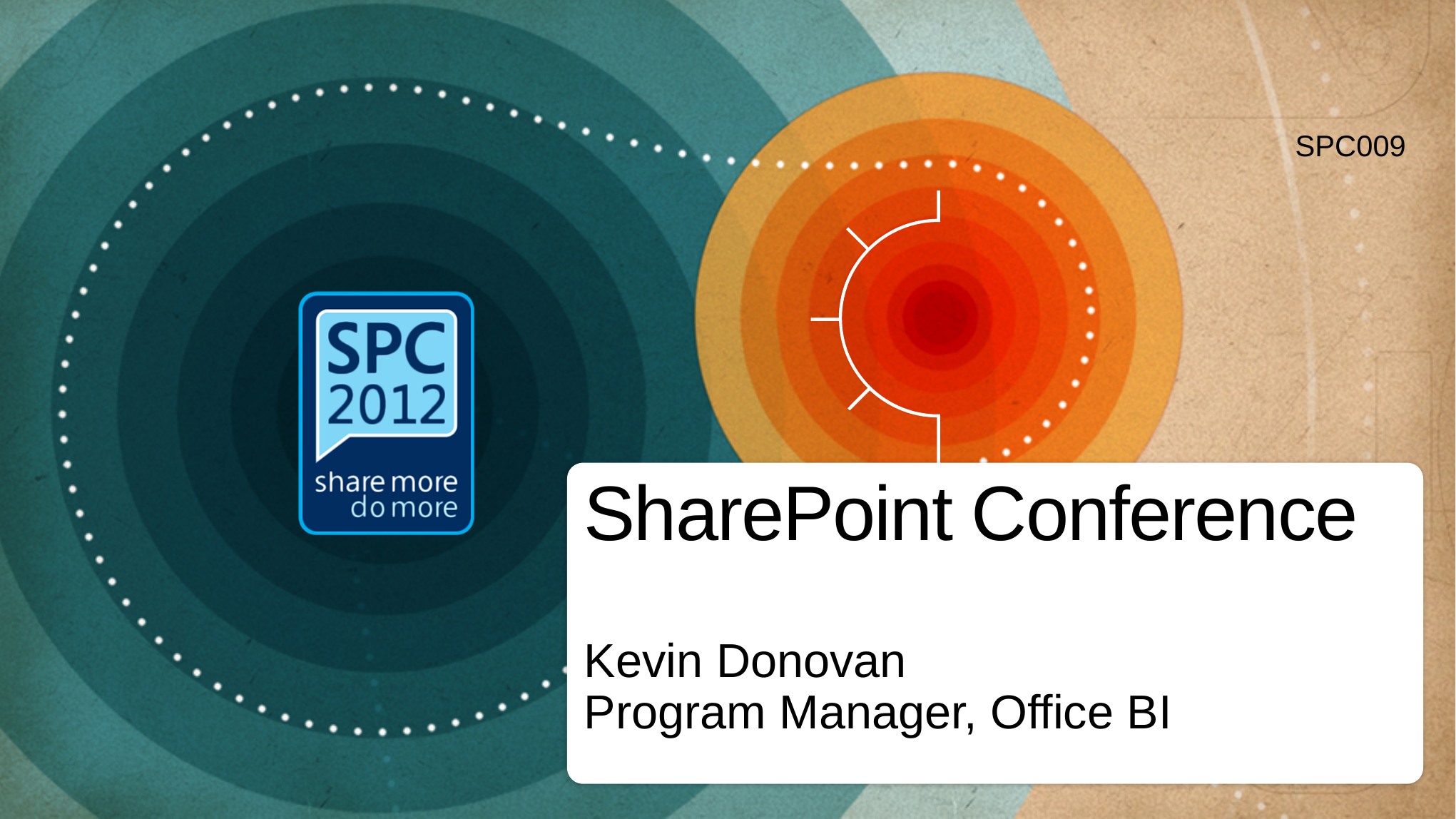

SPC009
# SharePoint Conference
Kevin Donovan
Program Manager, Office BI